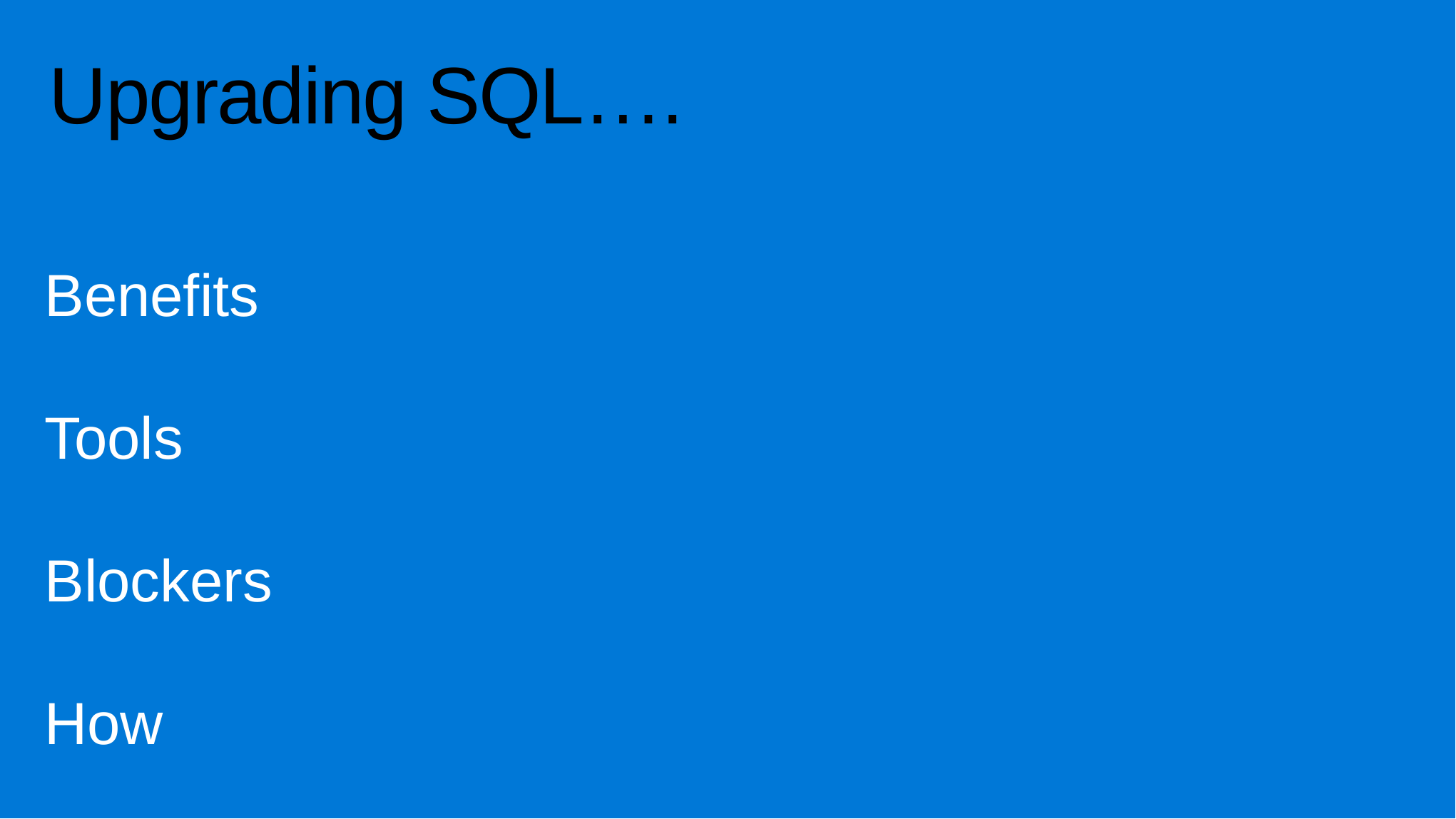

# Upgrading SQL….
Benefits

Tools

Blockers

How